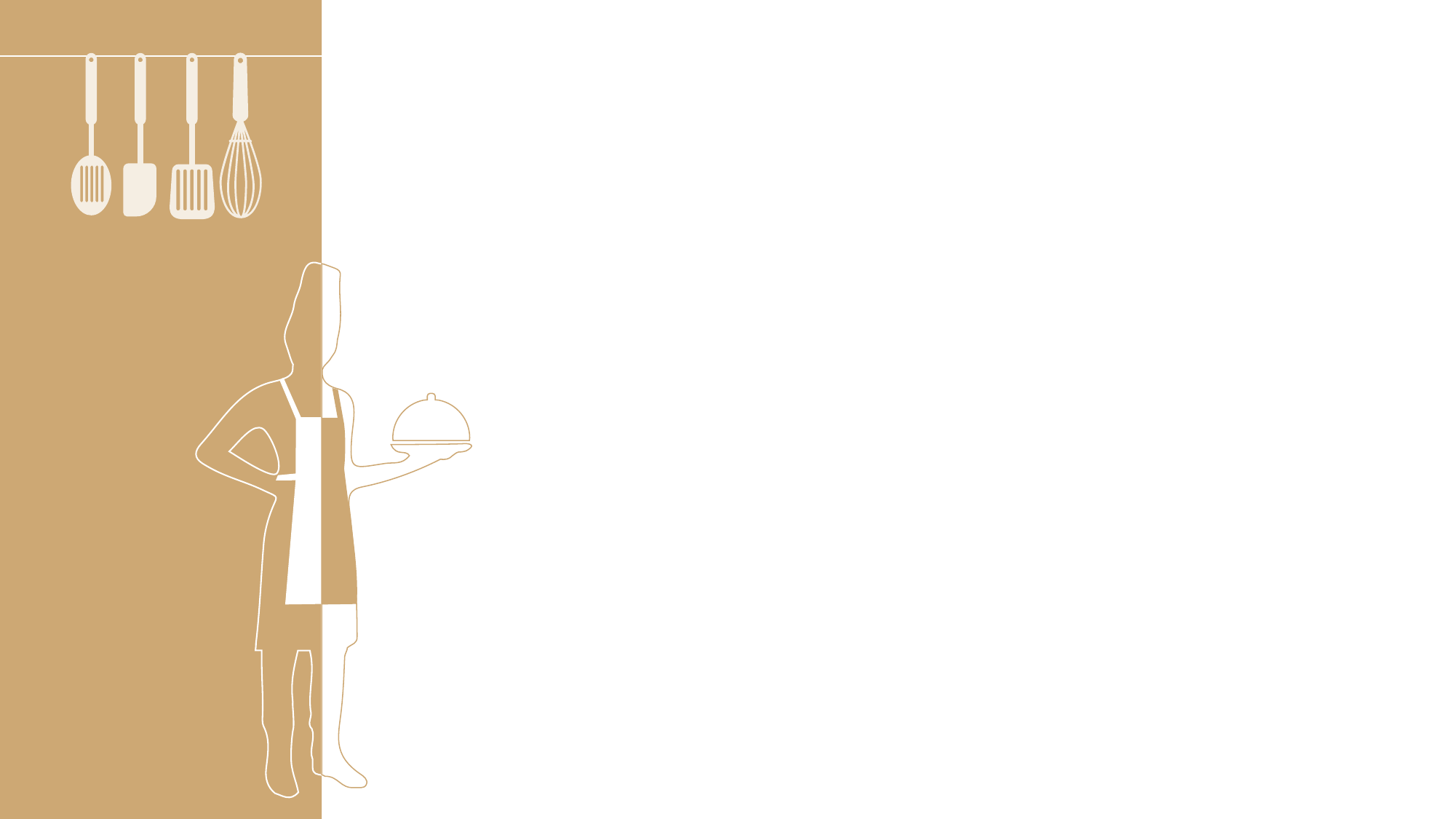

Tugas
Jelaskan Penanganan Dan Pencegahan Kecelakaan Kerja Yang Sering Terjadi Di Lingkungan Area Dapur (Kitchen)